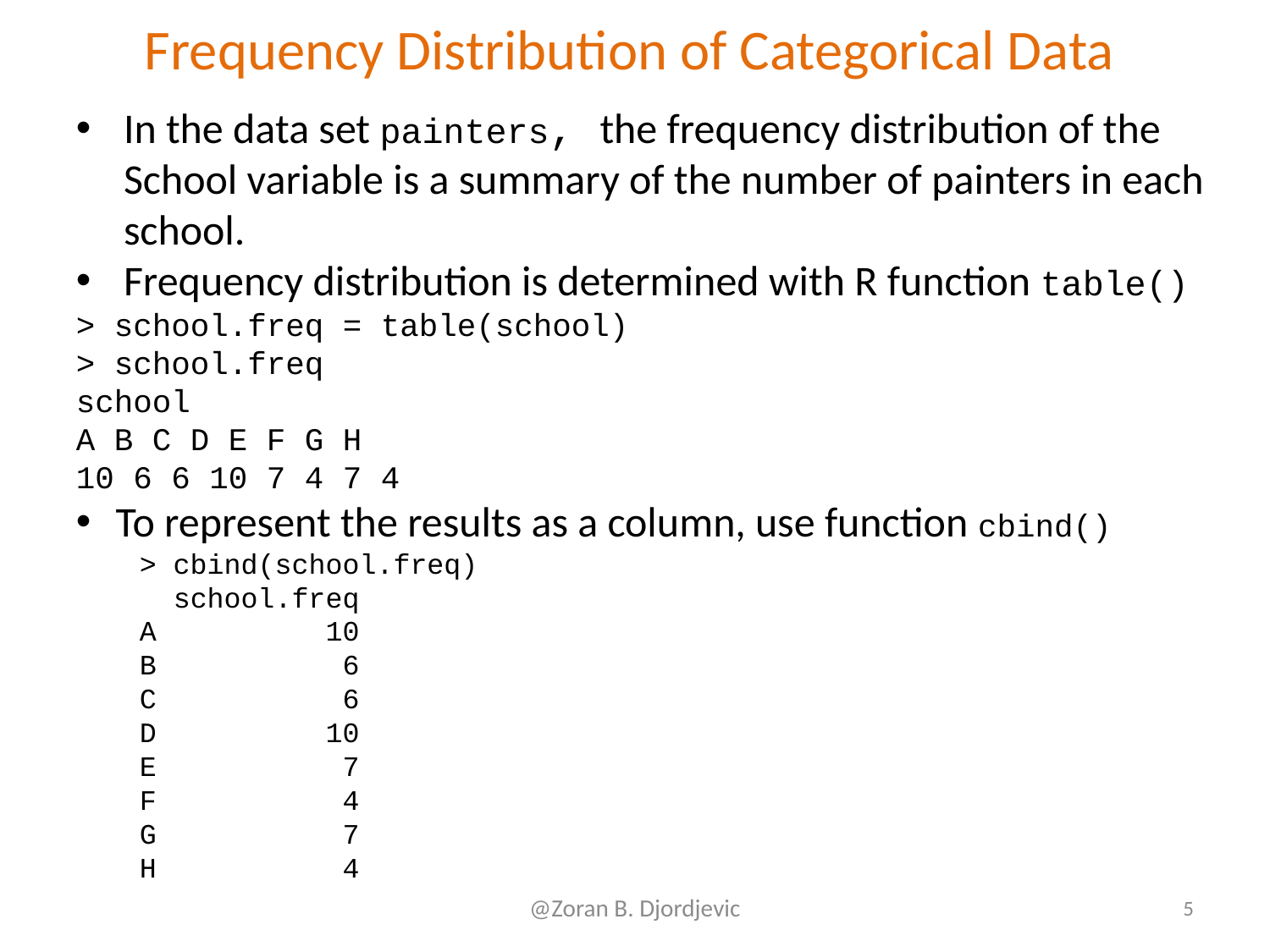

# Frequency Distribution of Categorical Data
In the data set painters, the frequency distribution of the School variable is a summary of the number of painters in each school.
Frequency distribution is determined with R function table()
> school.freq = table(school)
> school.freq
school
A B C D E F G H
10 6 6 10 7 4 7 4
To represent the results as a column, use function cbind()
> cbind(school.freq)
  school.freq
A          10
B           6
C           6
D          10
E           7
F           4
G           7
H           4
5
@Zoran B. Djordjevic